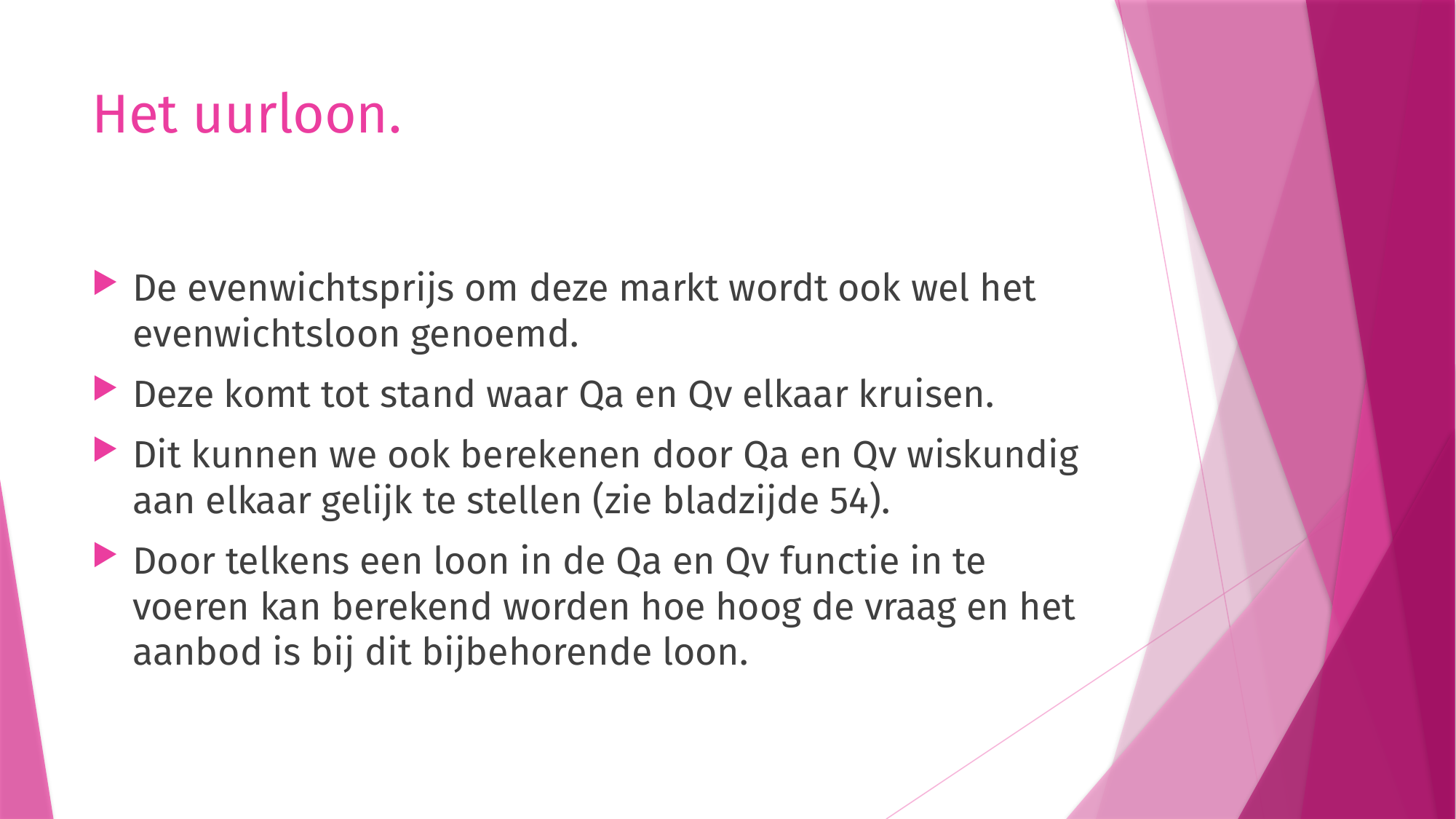

# Het uurloon.
De evenwichtsprijs om deze markt wordt ook wel het evenwichtsloon genoemd.
Deze komt tot stand waar Qa en Qv elkaar kruisen.
Dit kunnen we ook berekenen door Qa en Qv wiskundig aan elkaar gelijk te stellen (zie bladzijde 54).
Door telkens een loon in de Qa en Qv functie in te voeren kan berekend worden hoe hoog de vraag en het aanbod is bij dit bijbehorende loon.